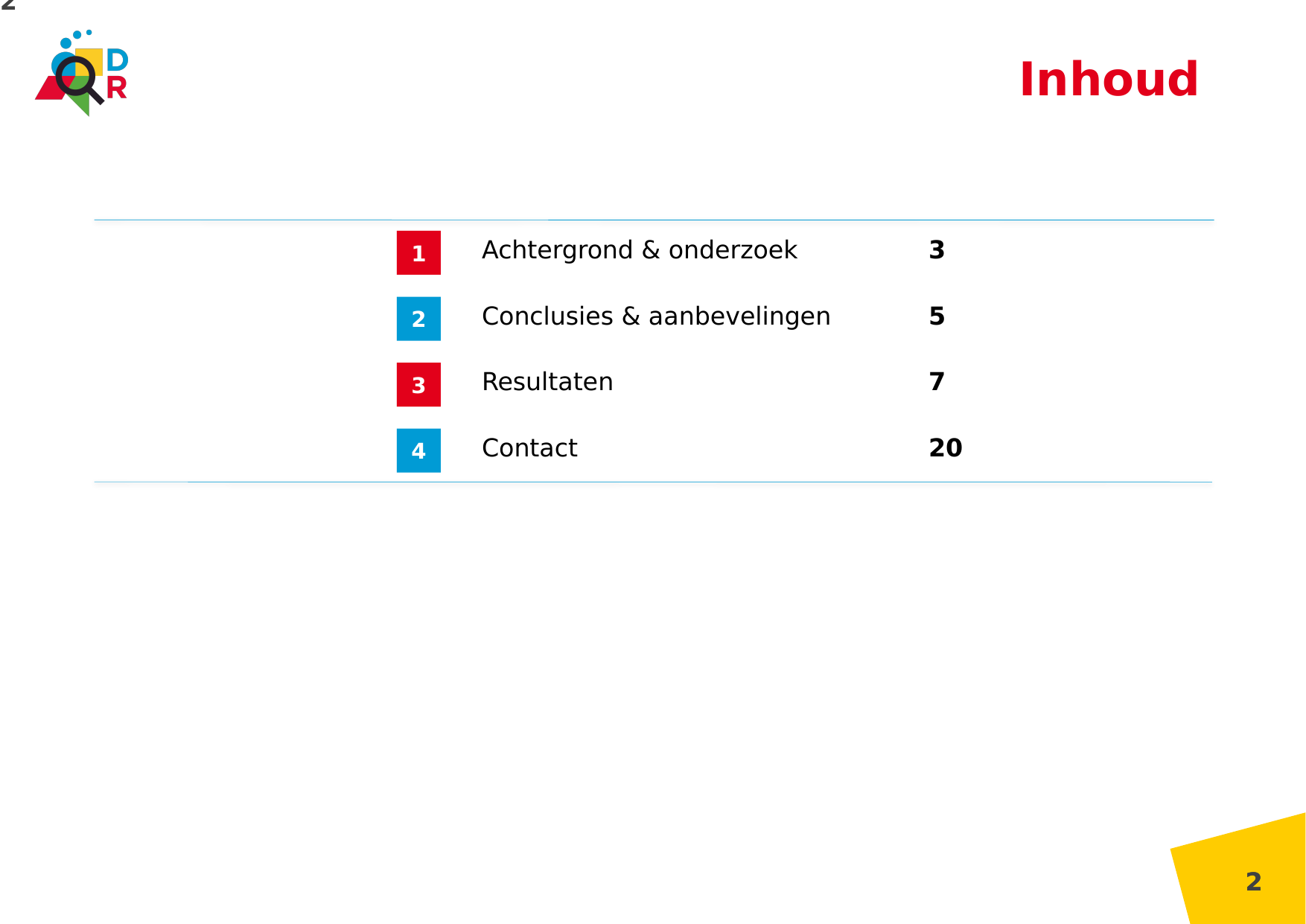

2
# Inhoud
1
Achtergrond & onderzoek 		3
2
Conclusies & aanbevelingen  	5
3
Resultaten 			7
4
Contact				20
2
2